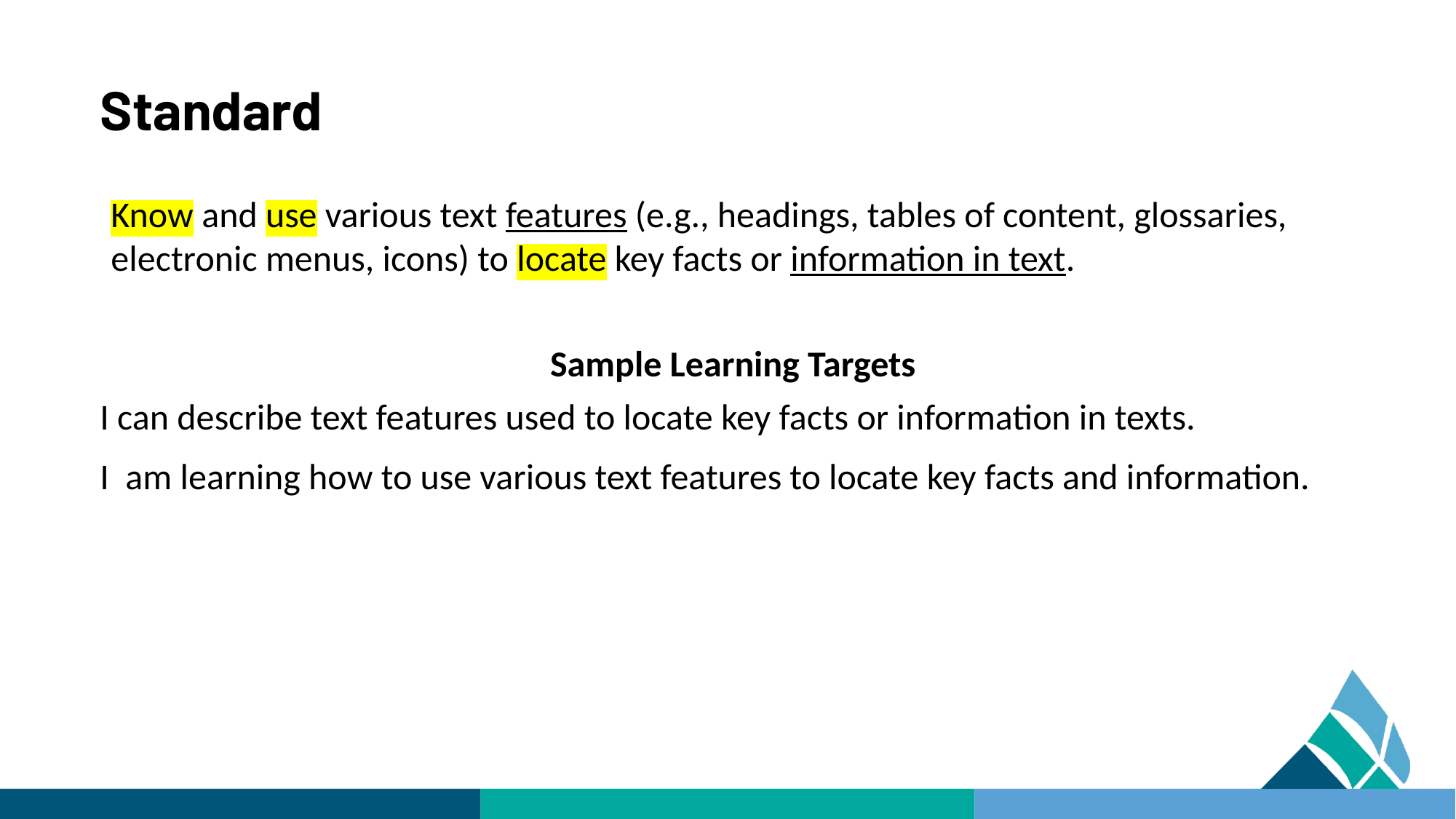

# Standard
Know and use various text features (e.g., headings, tables of content, glossaries, electronic menus, icons) to locate key facts or information in text.

Sample Learning Targets
I can describe text features used to locate key facts or information in texts.
I  am learning how to use various text features to locate key facts and information.